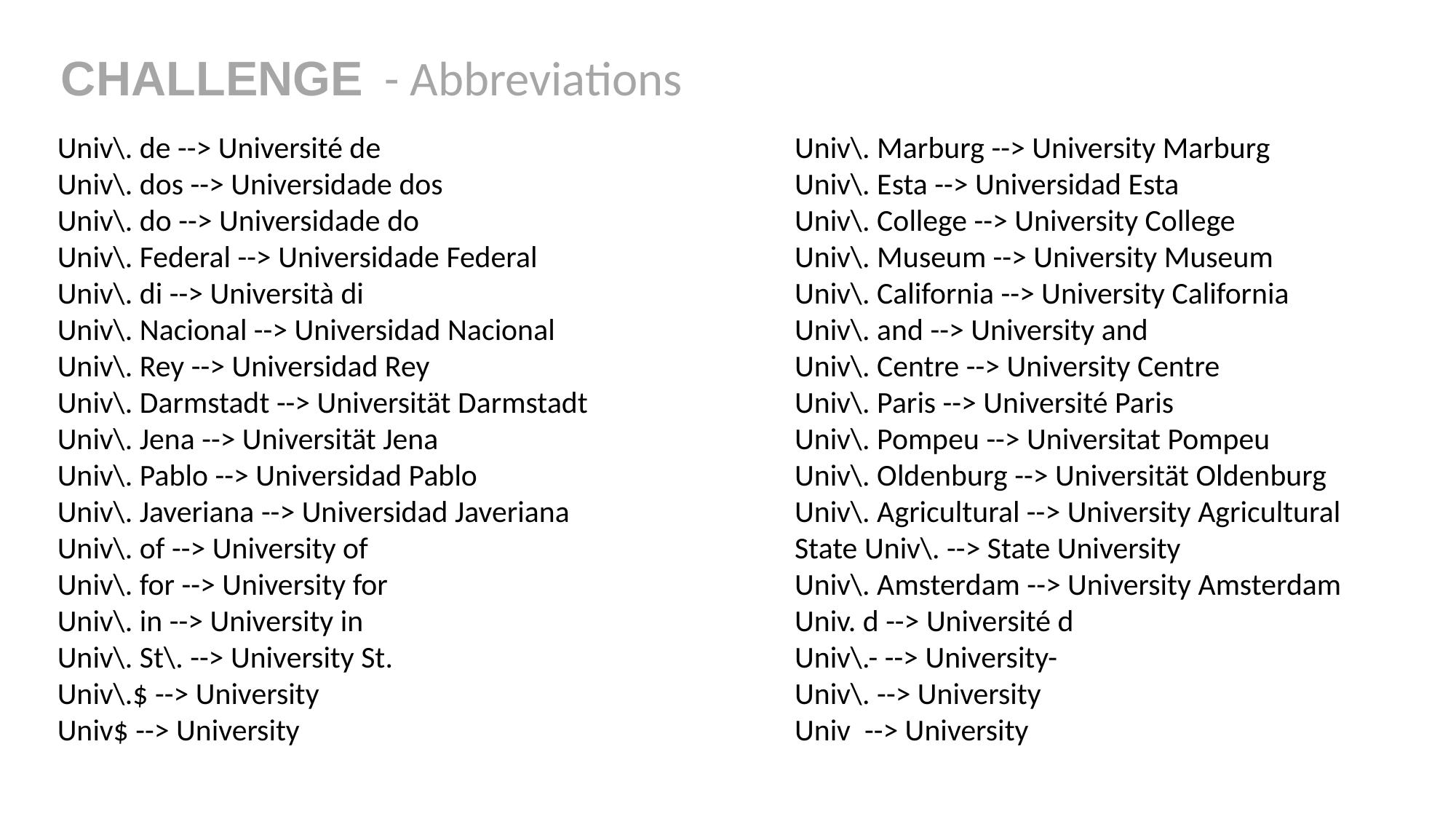

CHALLENGE
 - Abbreviations
Univ\. de --> Université de
Univ\. dos --> Universidade dos
Univ\. do --> Universidade do
Univ\. Federal --> Universidade Federal
Univ\. di --> Università di
Univ\. Nacional --> Universidad Nacional
Univ\. Rey --> Universidad Rey
Univ\. Darmstadt --> Universität Darmstadt
Univ\. Jena --> Universität Jena
Univ\. Pablo --> Universidad Pablo
Univ\. Javeriana --> Universidad Javeriana
Univ\. of --> University of
Univ\. for --> University for
Univ\. in --> University in
Univ\. St\. --> University St.
Univ\.$ --> University
Univ$ --> University
Univ\. Marburg --> University Marburg
Univ\. Esta --> Universidad Esta
Univ\. College --> University College
Univ\. Museum --> University Museum
Univ\. California --> University California
Univ\. and --> University and
Univ\. Centre --> University Centre
Univ\. Paris --> Université Paris
Univ\. Pompeu --> Universitat Pompeu
Univ\. Oldenburg --> Universität Oldenburg
Univ\. Agricultural --> University Agricultural
State Univ\. --> State University
Univ\. Amsterdam --> University Amsterdam
Univ. d --> Université d
Univ\.- --> University-
Univ\. --> University   
Univ  --> University